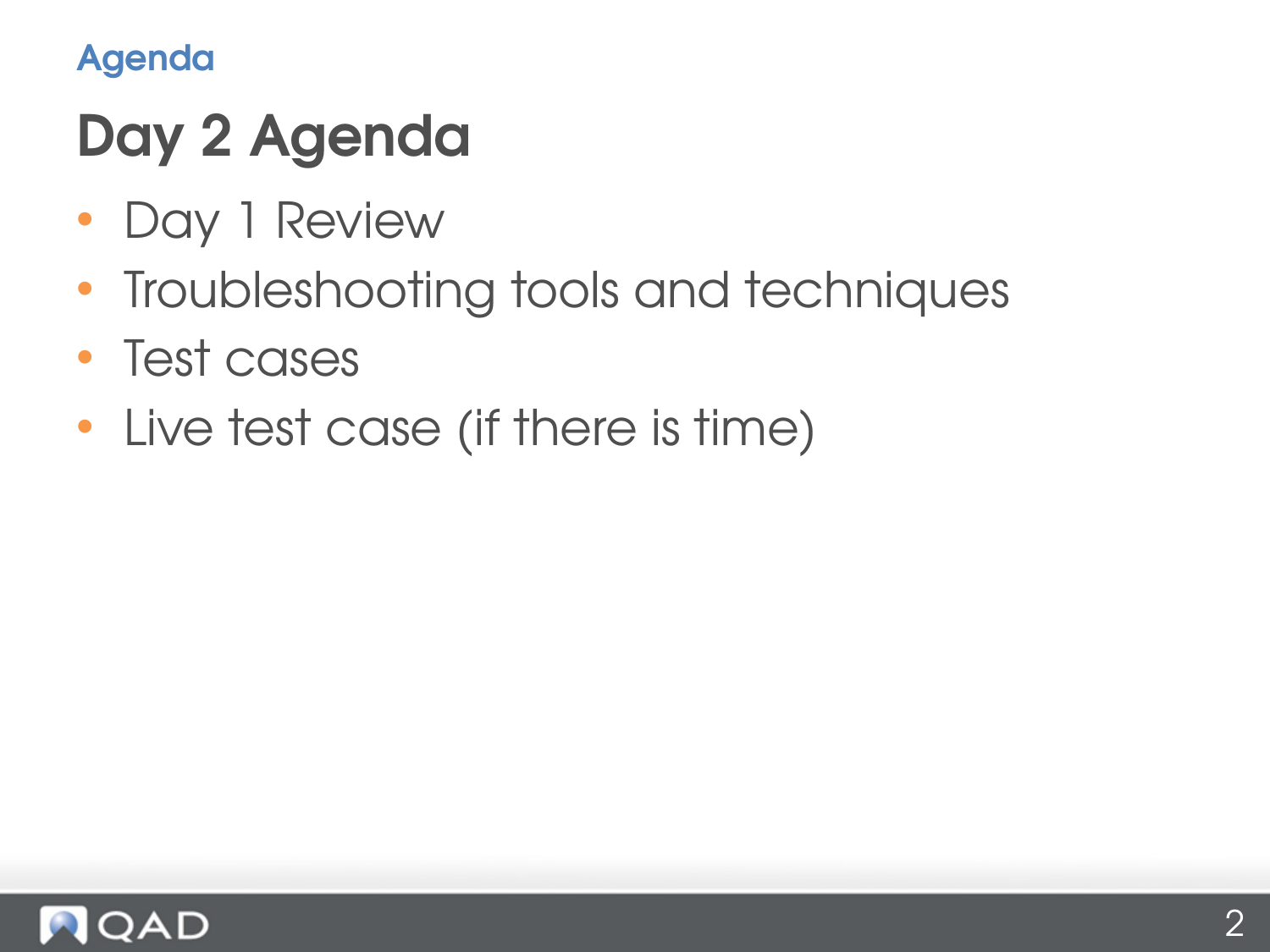

Agenda
Day 2 Agenda
Day 1 Review
Troubleshooting tools and techniques
Test cases
Live test case (if there is time)

2